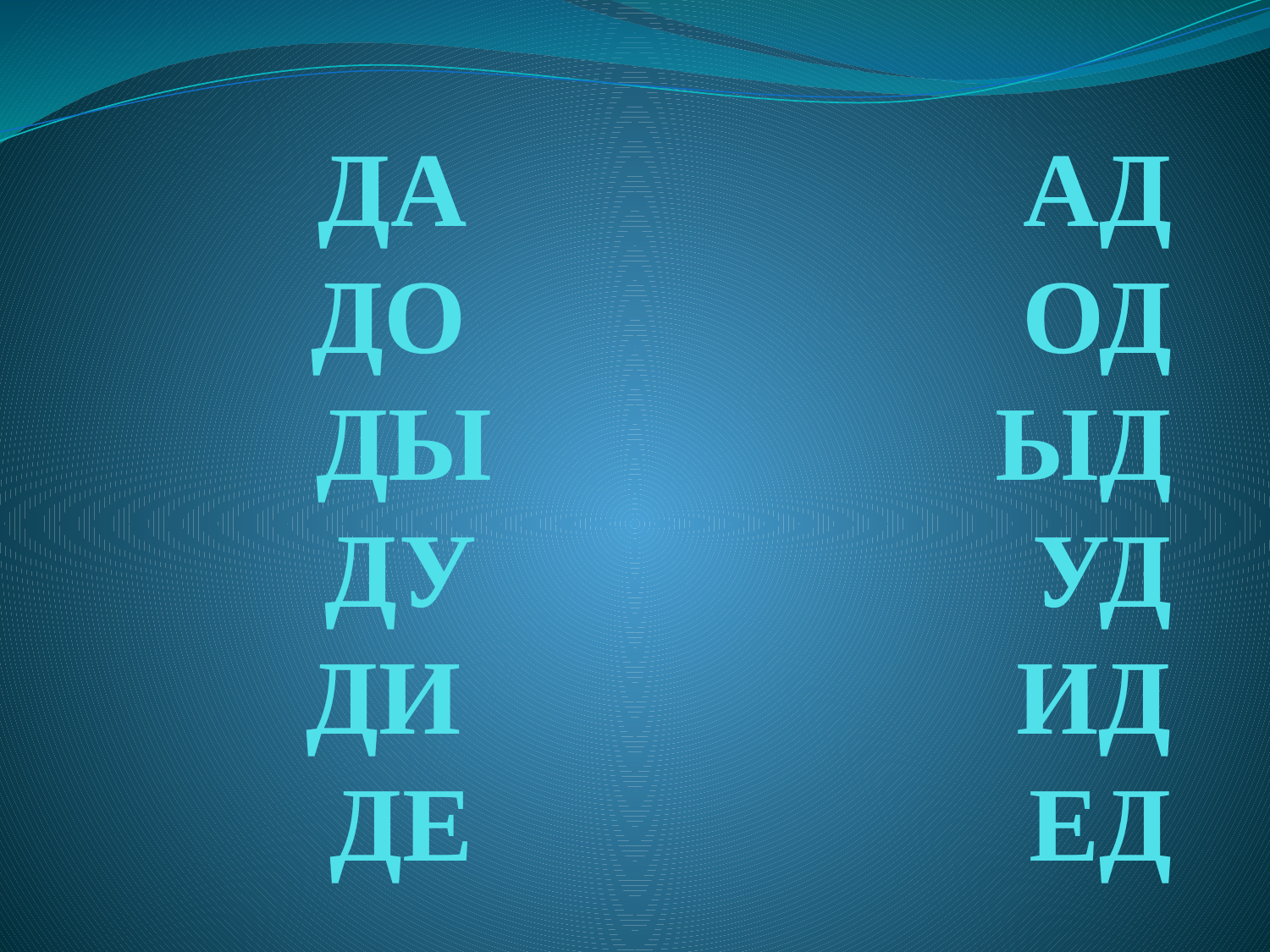

# ДА                     АД ДО                     ОД ДЫ                   ЫД ДУ                     УД ДИ                     ИД ДЕ                     ЕД